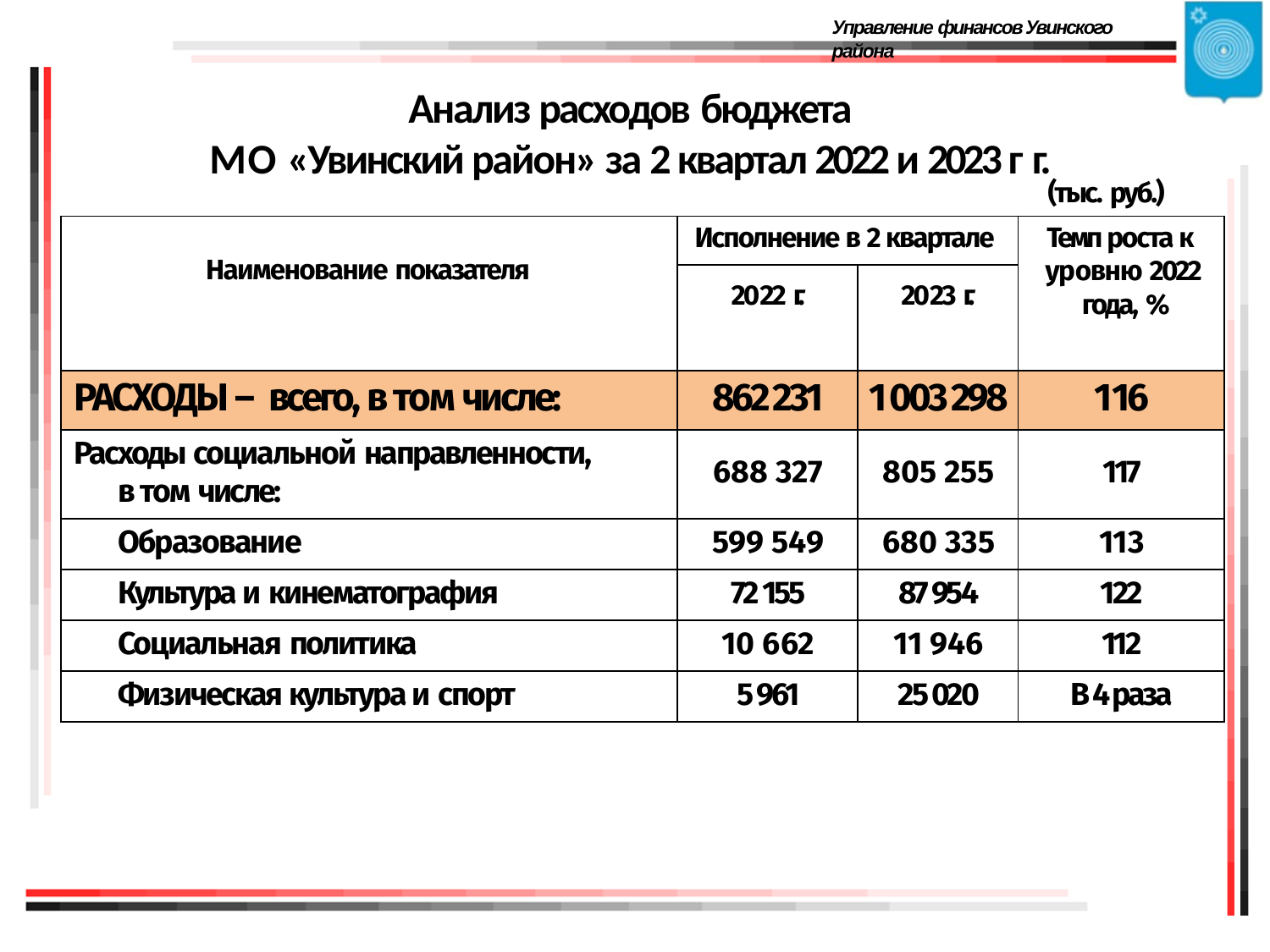

Управление финансов Увинского района

# Анализ расходов бюджета
МО «Увинский район» за 2 квартал 2022 и 2023 г  г.

(тыс. руб.)
| Наименование показателя | Исполнение в 2 квартале |  | Темп роста к уровню 2022 года, % |
| --- | --- | --- | --- |
|  | 2022 г. | 2023 г. |  |
| РАСХОДЫ – всего, в том числе: | 862 231 | 1 003 298 | 116 |
| Расходы социальной направленности, в том числе: | 688 327 | 805 255 | 117 |
| Образование | 599 549 | 680 335 | 113 |
| Культура и кинематография | 72 155 | 87 954 | 122 |
| Социальная политика | 10 662 | 11 946 | 112 |
| Физическая культура и спорт | 5 961 | 25 020 | В 4 раза |